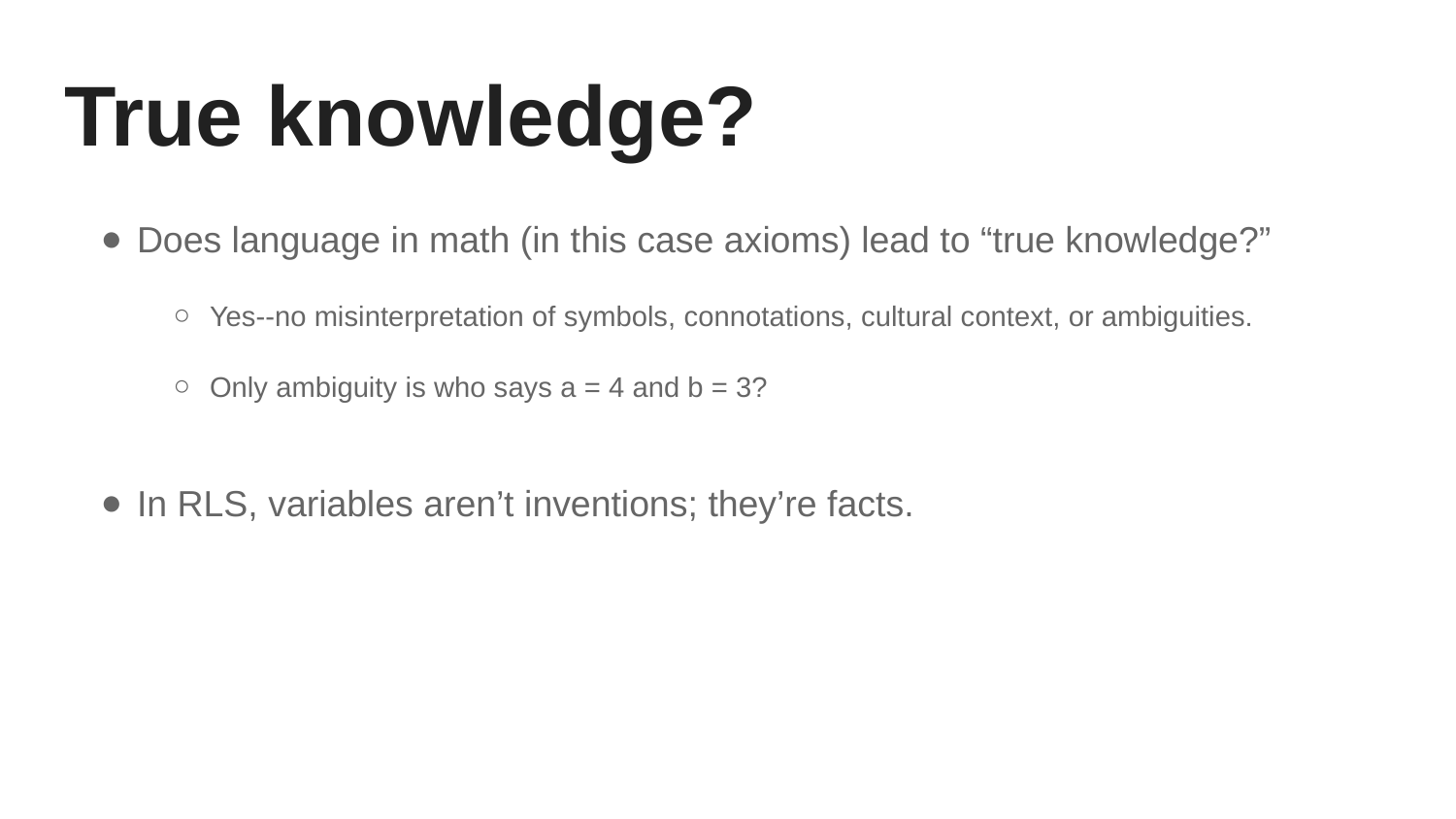

# True knowledge?
Does language in math (in this case axioms) lead to “true knowledge?”
Yes--no misinterpretation of symbols, connotations, cultural context, or ambiguities.
Only ambiguity is who says a = 4 and b = 3?
In RLS, variables aren’t inventions; they’re facts.